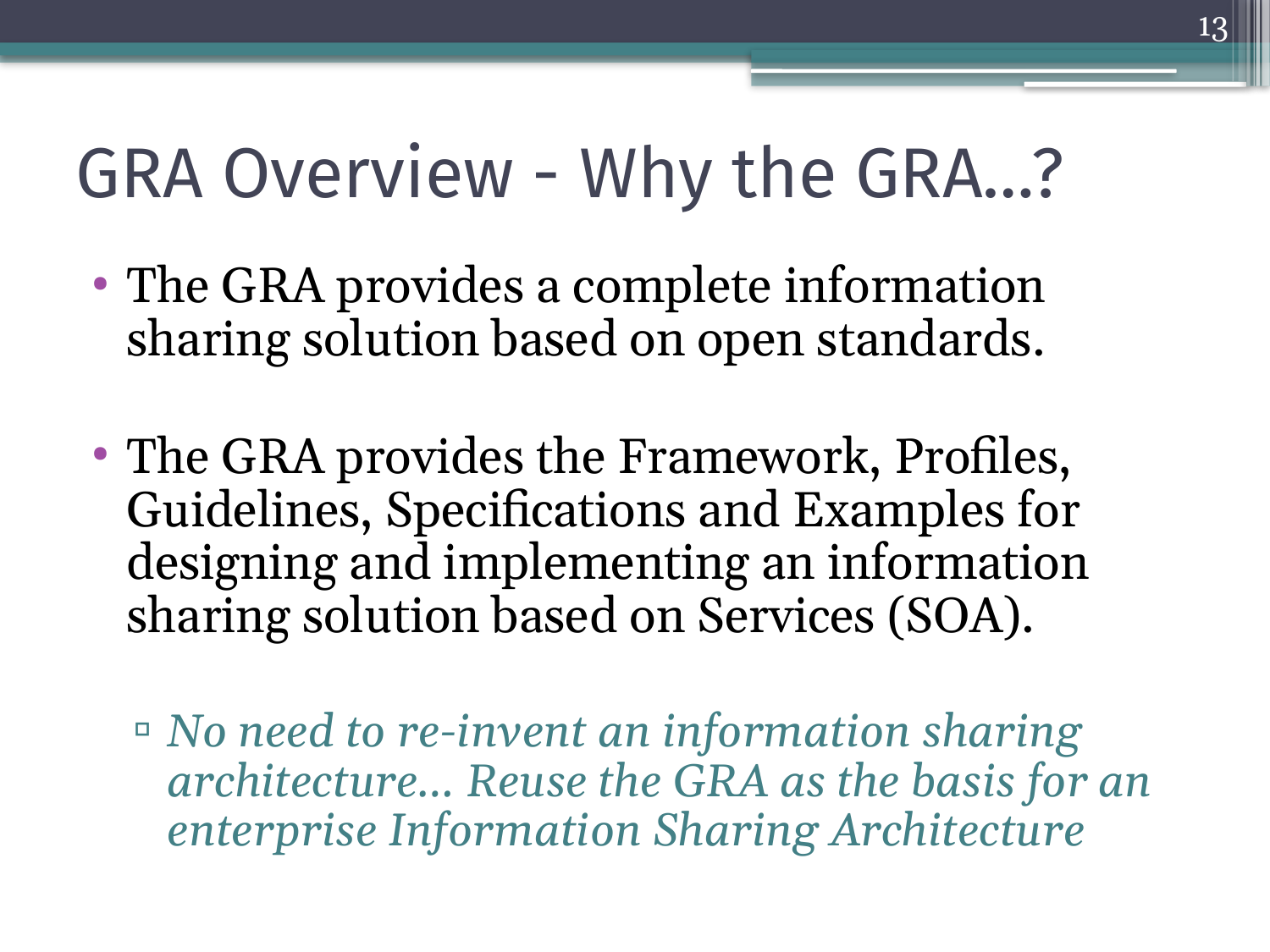

13
# GRA Overview - Why the GRA…?
The GRA provides a complete information sharing solution based on open standards.

The GRA provides the Framework, Profiles, Guidelines, Specifications and Examples for designing and implementing an information sharing solution based on Services (SOA).

No need to re-invent an information sharing architecture… Reuse the GRA as the basis for an enterprise Information Sharing Architecture